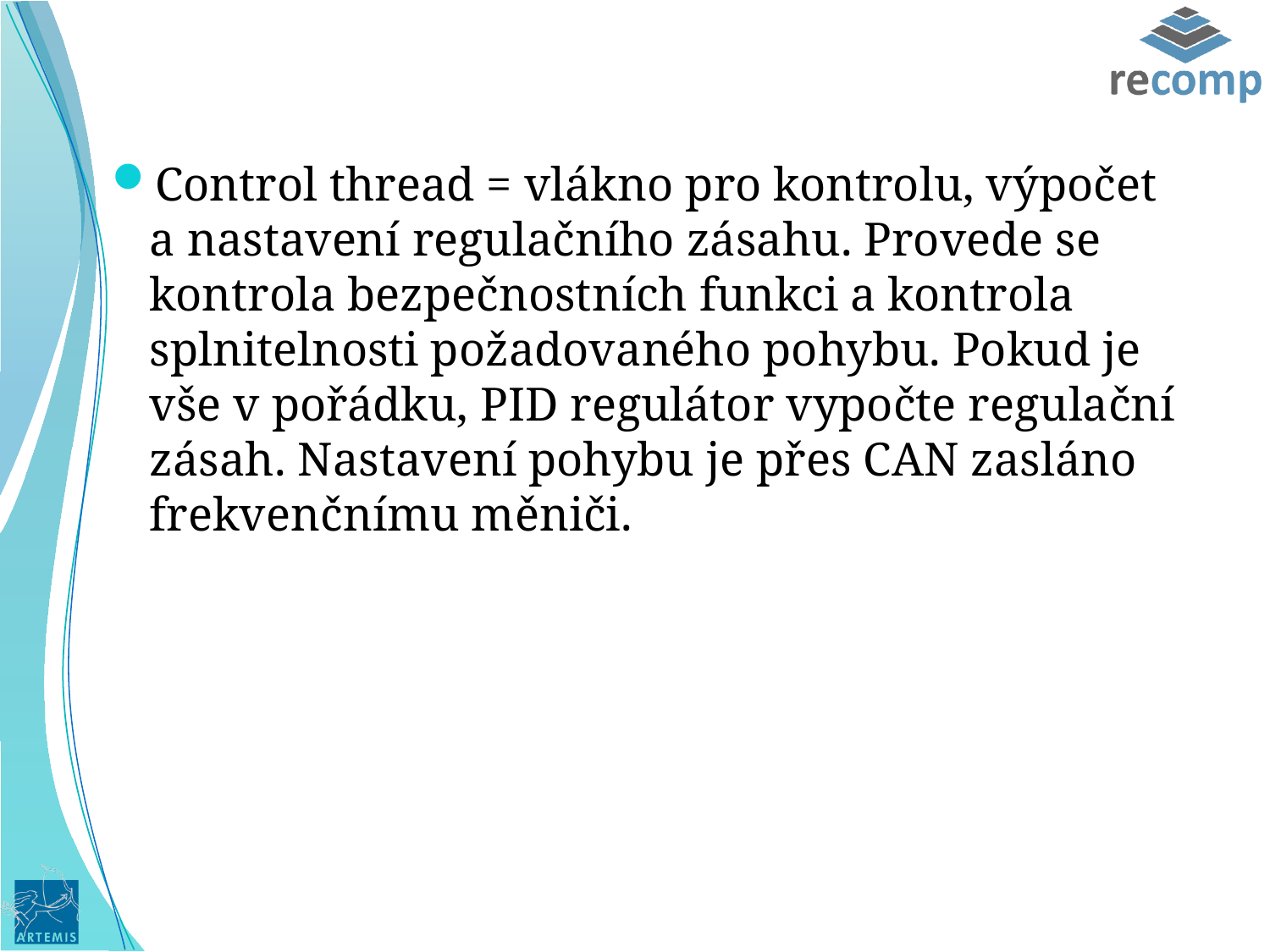

#
Control thread = vlákno pro kontrolu, výpočet a nastavení regulačního zásahu. Provede se kontrola bezpečnostních funkci a kontrola splnitelnosti požadovaného pohybu. Pokud je vše v pořádku, PID regulátor vypočte regulační zásah. Nastavení pohybu je přes CAN zasláno frekvenčnímu měniči.